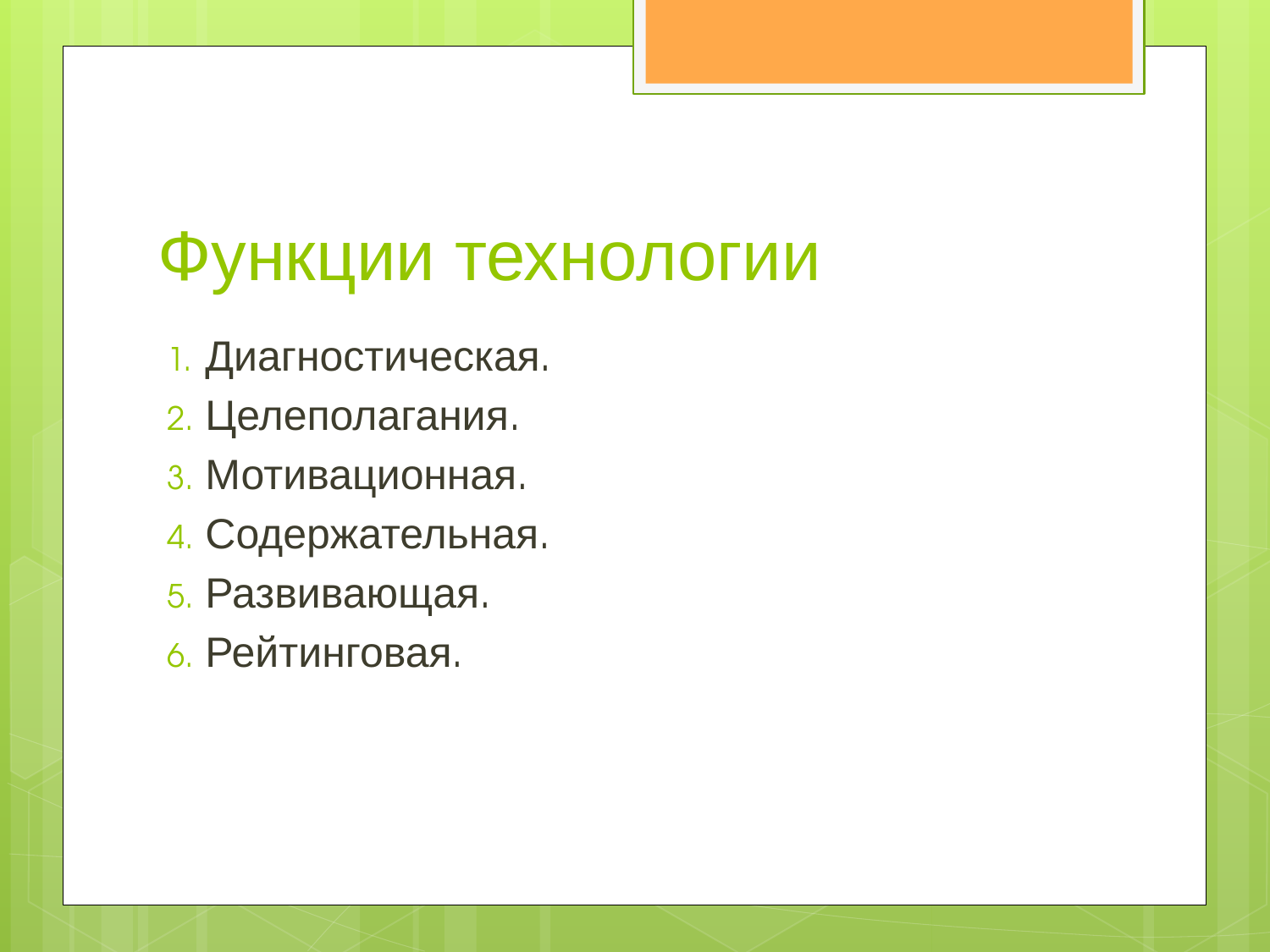

# Функции технологии
Диагностическая.
Целеполагания.
Мотивационная.
Содержательная.
Развивающая.
Рейтинговая.